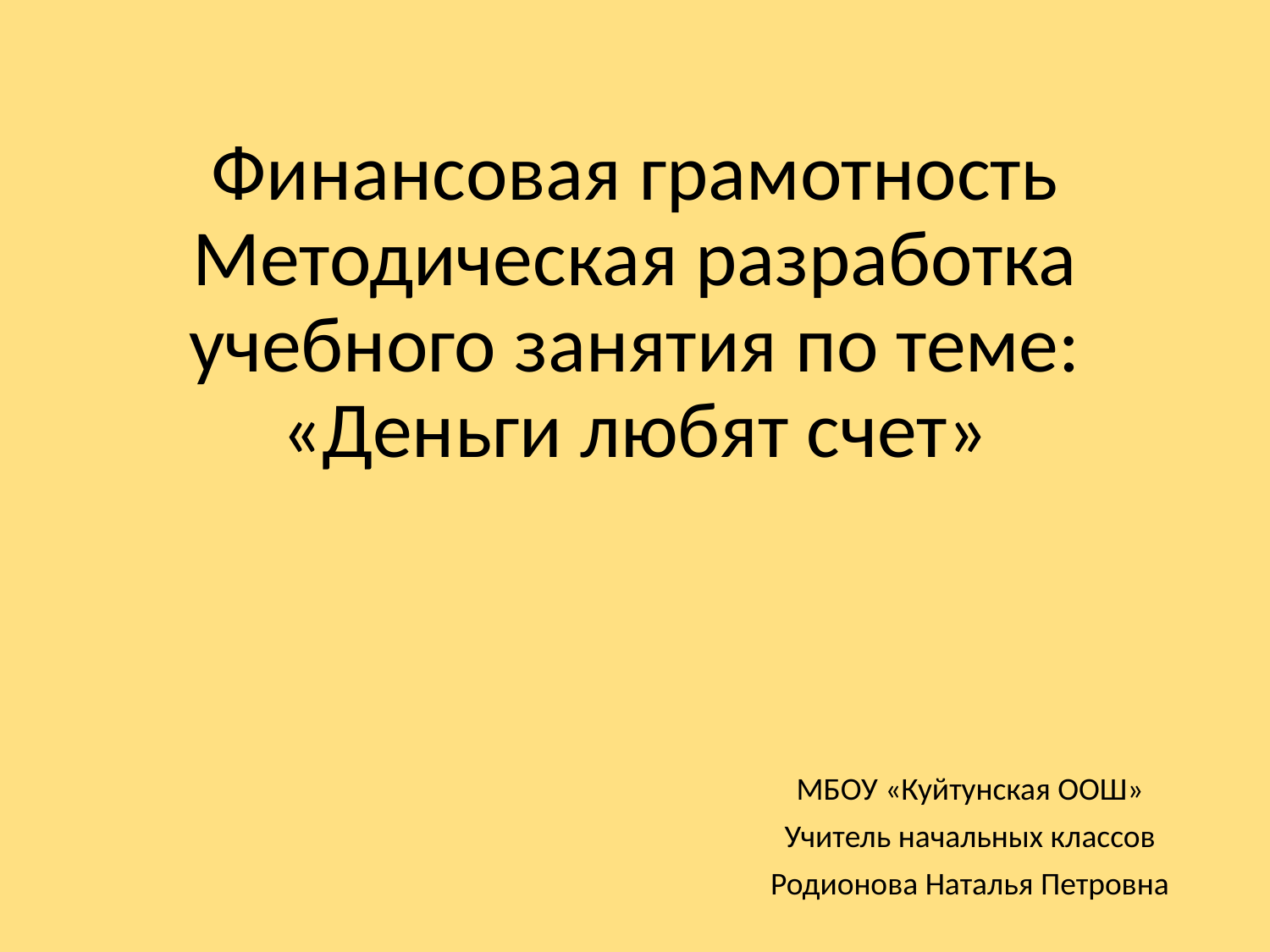

# Финансовая грамотность Методическая разработка учебного занятия по теме: «Деньги любят счет»
МБОУ «Куйтунская ООШ»
Учитель начальных классов
Родионова Наталья Петровна